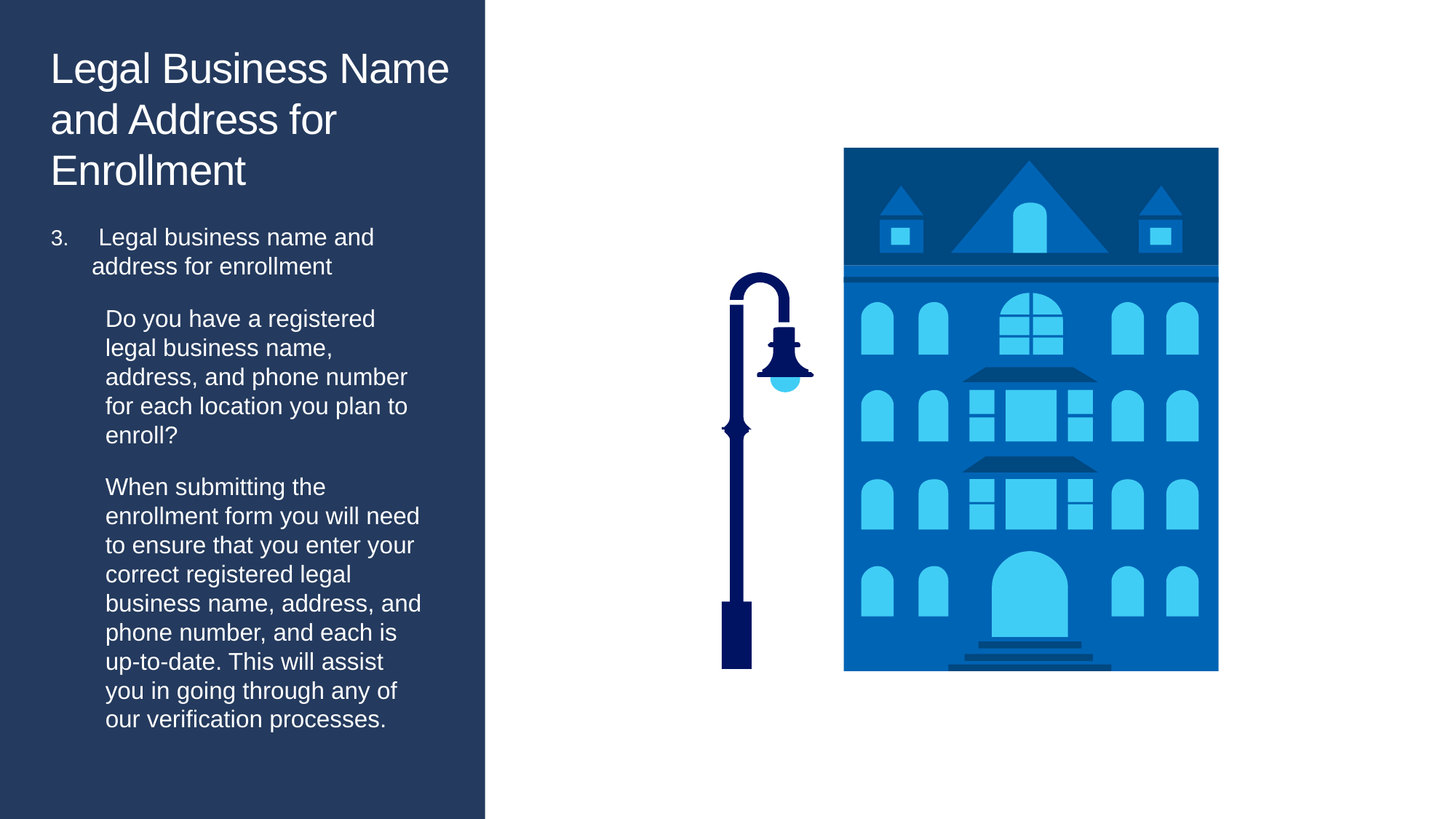

# Legal Business Name and Address for Enrollment

 Legal business name and address for enrollment
Do you have a registered legal business name, address, and phone number for each location you plan to enroll?
When submitting the enrollment form you will need to ensure that you enter your correct registered legal business name, address, and phone number, and each is up-to-date. This will assist you in going through any of our verification processes.